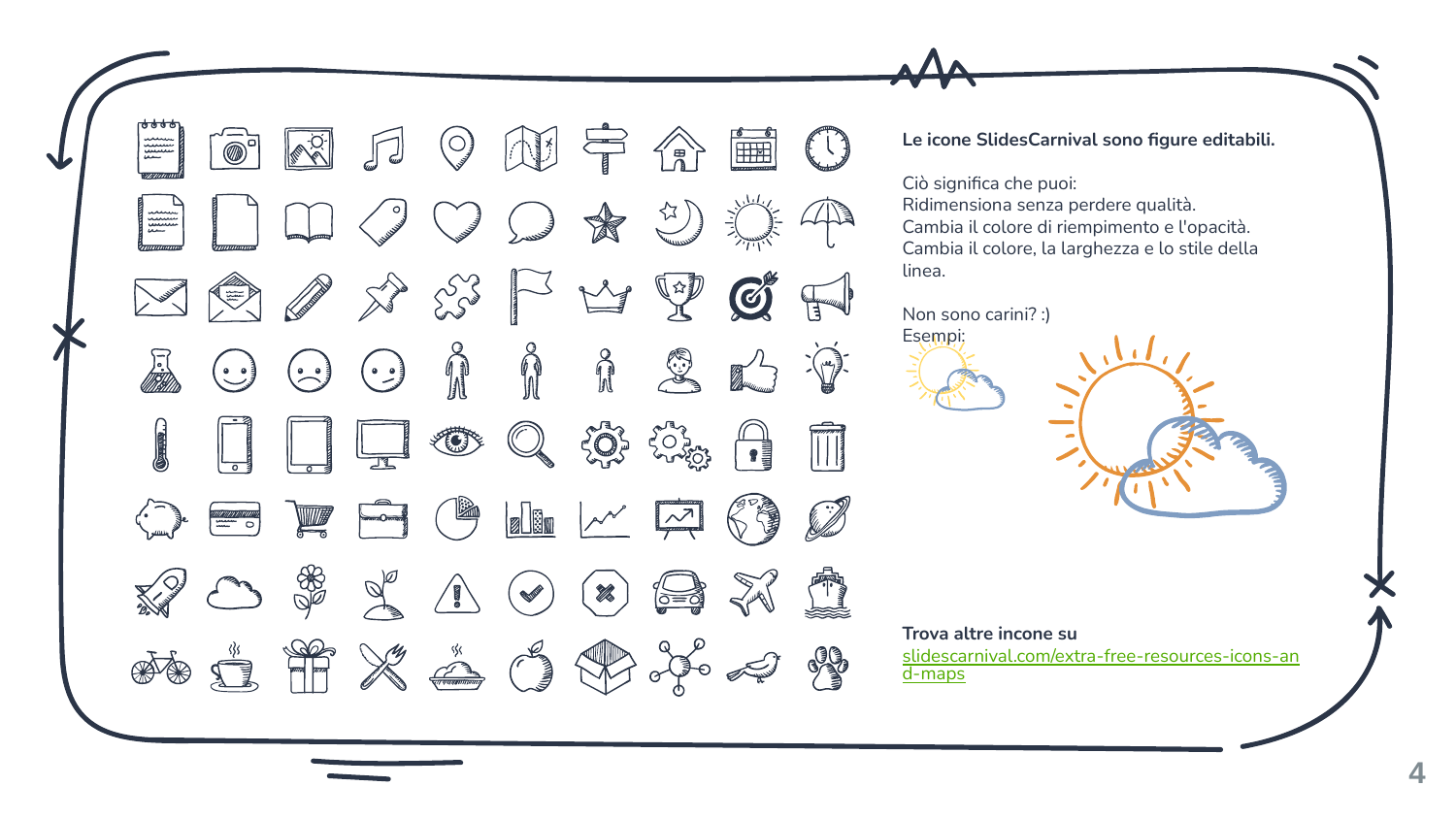

Le icone SlidesCarnival sono figure editabili.
Ciò significa che puoi:
Ridimensiona senza perdere qualità.
Cambia il colore di riempimento e l'opacità.
Cambia il colore, la larghezza e lo stile della linea.

Non sono carini? :)
Esempi:

Trova altre incone su slidescarnival.com/extra-free-resources-icons-and-maps

4